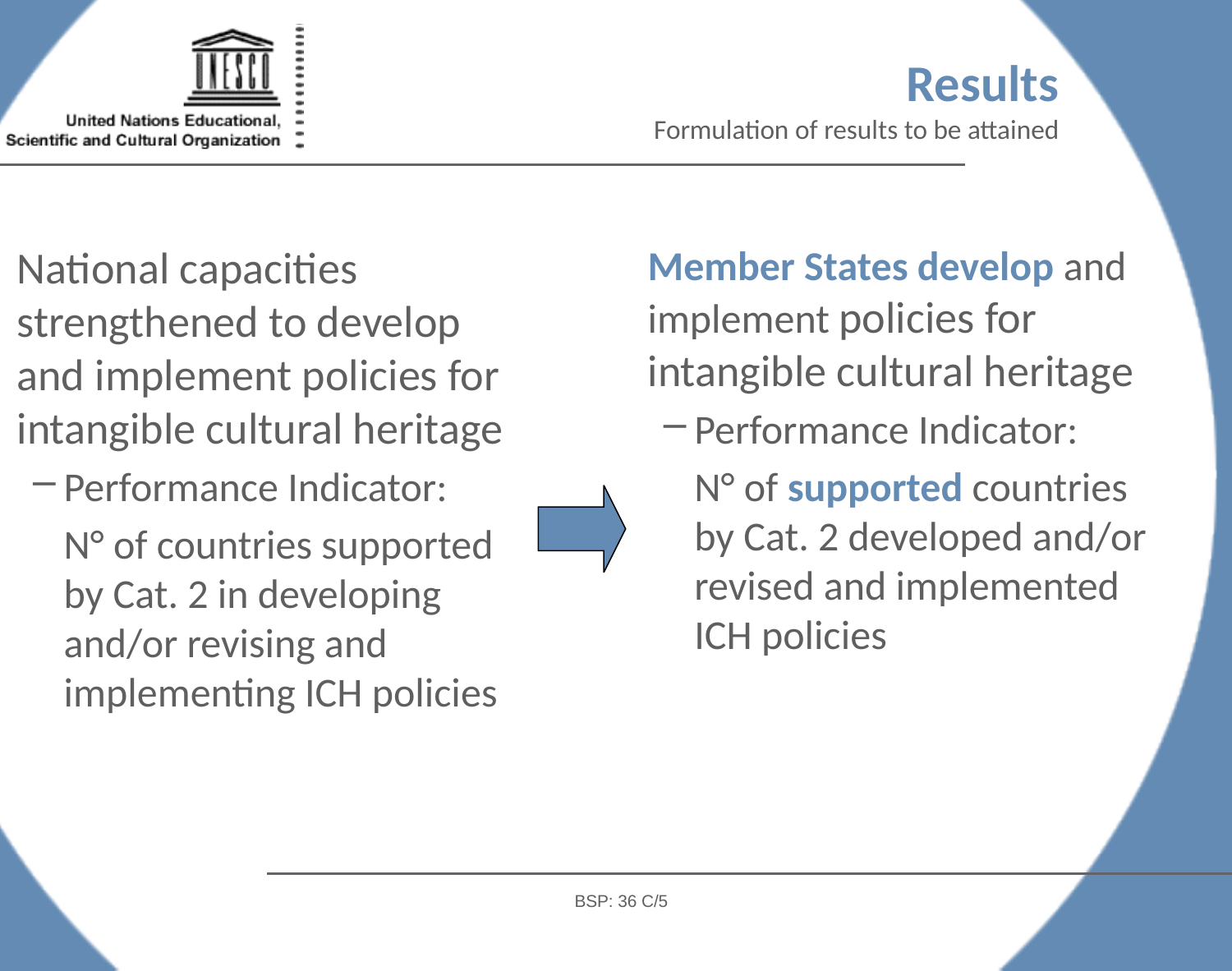

Results
Formulation of results to be attained
National capacities strengthened to develop and implement policies for intangible cultural heritage
Performance Indicator:
	N° of countries supported by Cat. 2 in developing and/or revising and implementing ICH policies
Member States develop and implement policies for intangible cultural heritage
Performance Indicator:
	N° of supported countries by Cat. 2 developed and/or revised and implemented ICH policies

BSP: 36 C/5